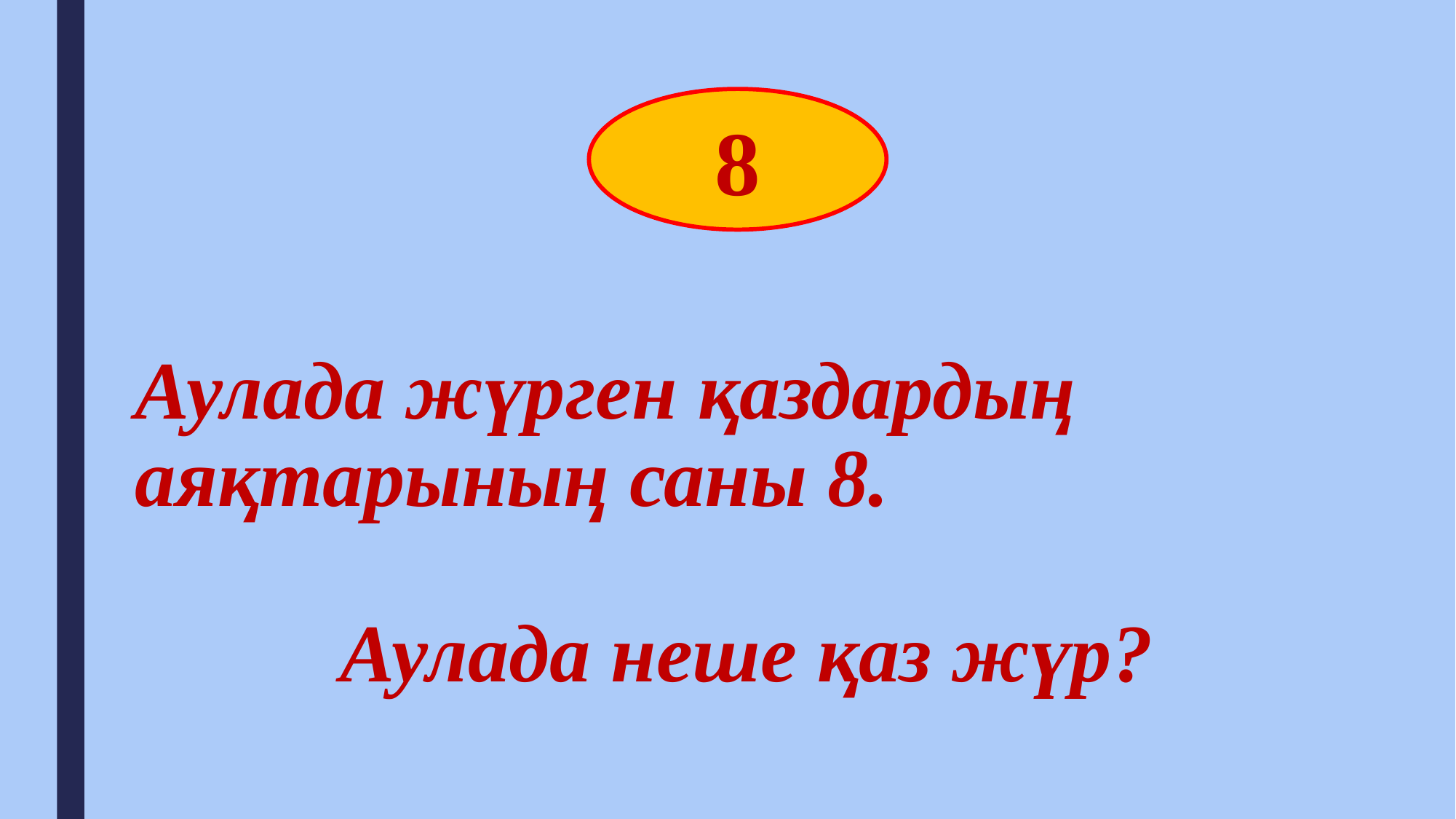

8
# Аулада жүрген қаздардың аяқтарының саны 8. Аулада неше қаз жүр?